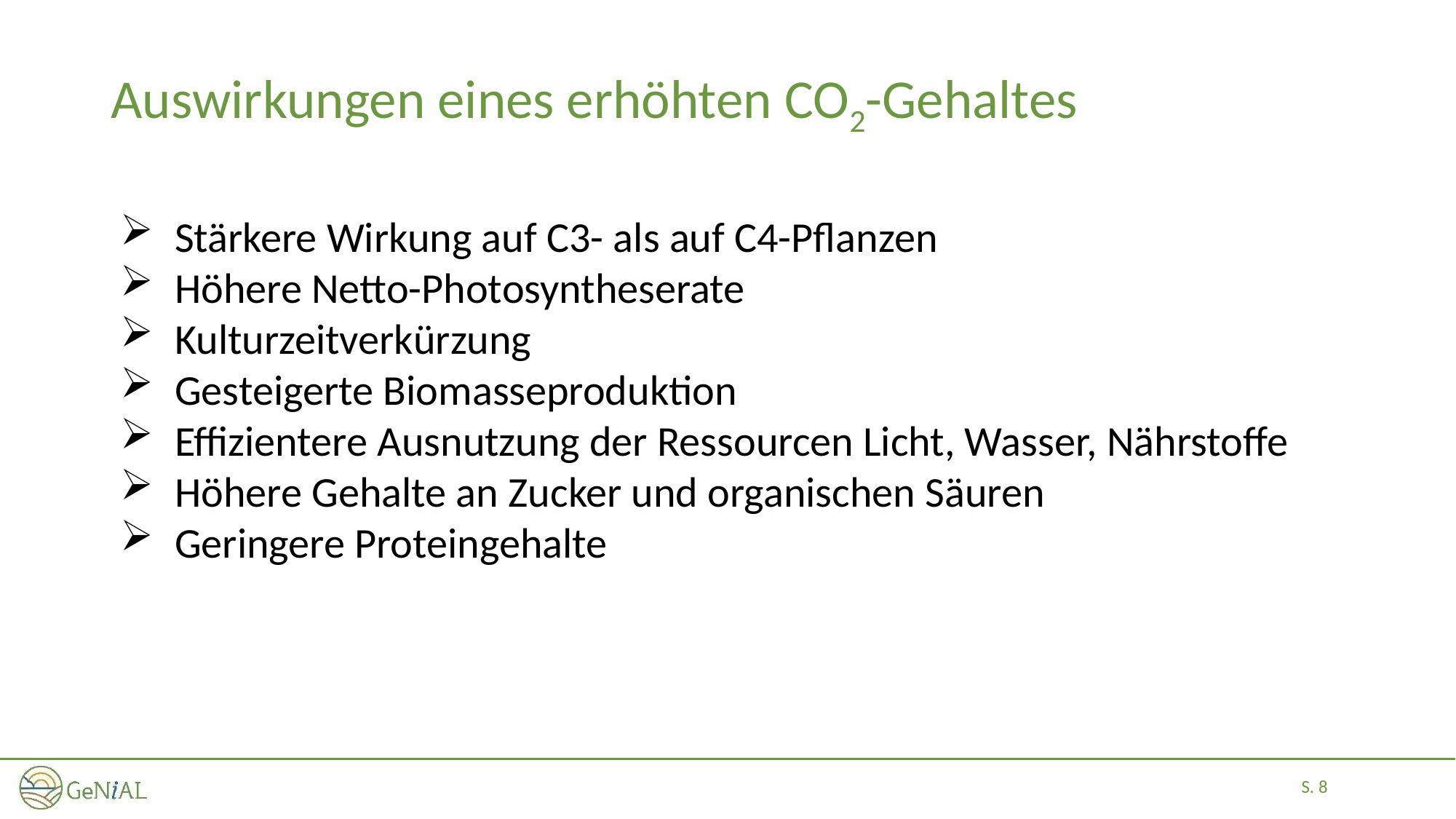

# Auswirkungen eines erhöhten CO2-Gehaltes

Stärkere Wirkung auf C3- als auf C4-Pflanzen
Höhere Netto-Photosyntheserate
Kulturzeitverkürzung
Gesteigerte Biomasseproduktion
Effizientere Ausnutzung der Ressourcen Licht, Wasser, Nährstoffe
Höhere Gehalte an Zucker und organischen Säuren
Geringere Proteingehalte